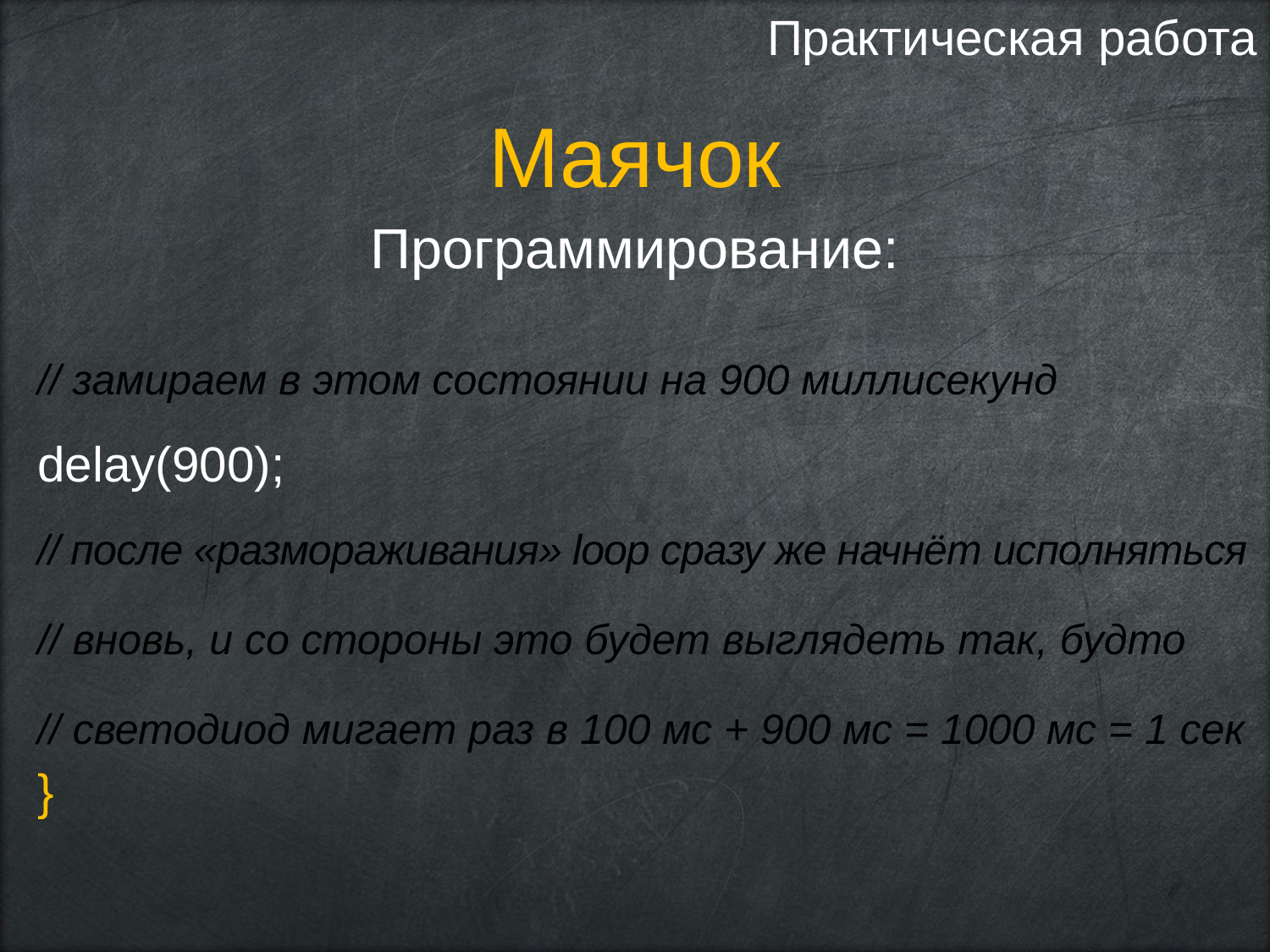

Практическая работа
Маячок
Программирование:
// замираем в этом состоянии на 900 миллисекунд
delay(900);
// после «размораживания» loop сразу же начнёт исполняться
// вновь, и со стороны это будет выглядеть так, будто
// светодиод мигает раз в 100 мс + 900 мс = 1000 мс = 1 сек
}